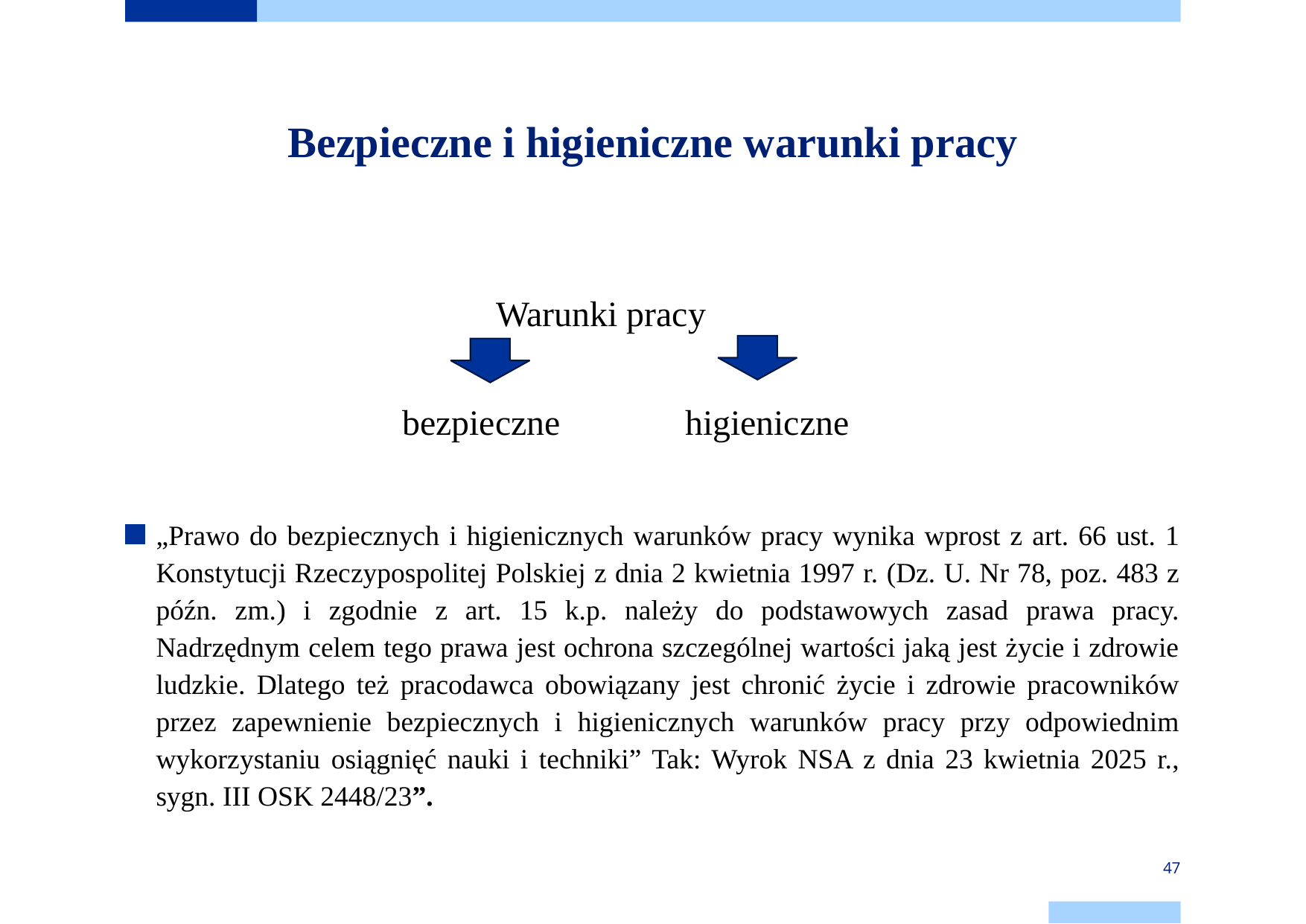

# Bezpieczne i higieniczne warunki pracy

			    Warunki pracy

		      bezpieczne              higieniczne

„Prawo do bezpiecznych i higienicznych warunków pracy wynika wprost z art. 66 ust. 1 Konstytucji Rzeczypospolitej Polskiej z dnia 2 kwietnia 1997 r. (Dz. U. Nr 78, poz. 483 z późn. zm.) i zgodnie z art. 15 k.p. należy do podstawowych zasad prawa pracy. Nadrzędnym celem tego prawa jest ochrona szczególnej wartości jaką jest życie i zdrowie ludzkie. Dlatego też pracodawca obowiązany jest chronić życie i zdrowie pracowników przez zapewnienie bezpiecznych i higienicznych warunków pracy przy odpowiednim wykorzystaniu osiągnięć nauki i techniki” Tak: Wyrok NSA z dnia 23 kwietnia 2025 r., sygn. III OSK 2448/23”.

47